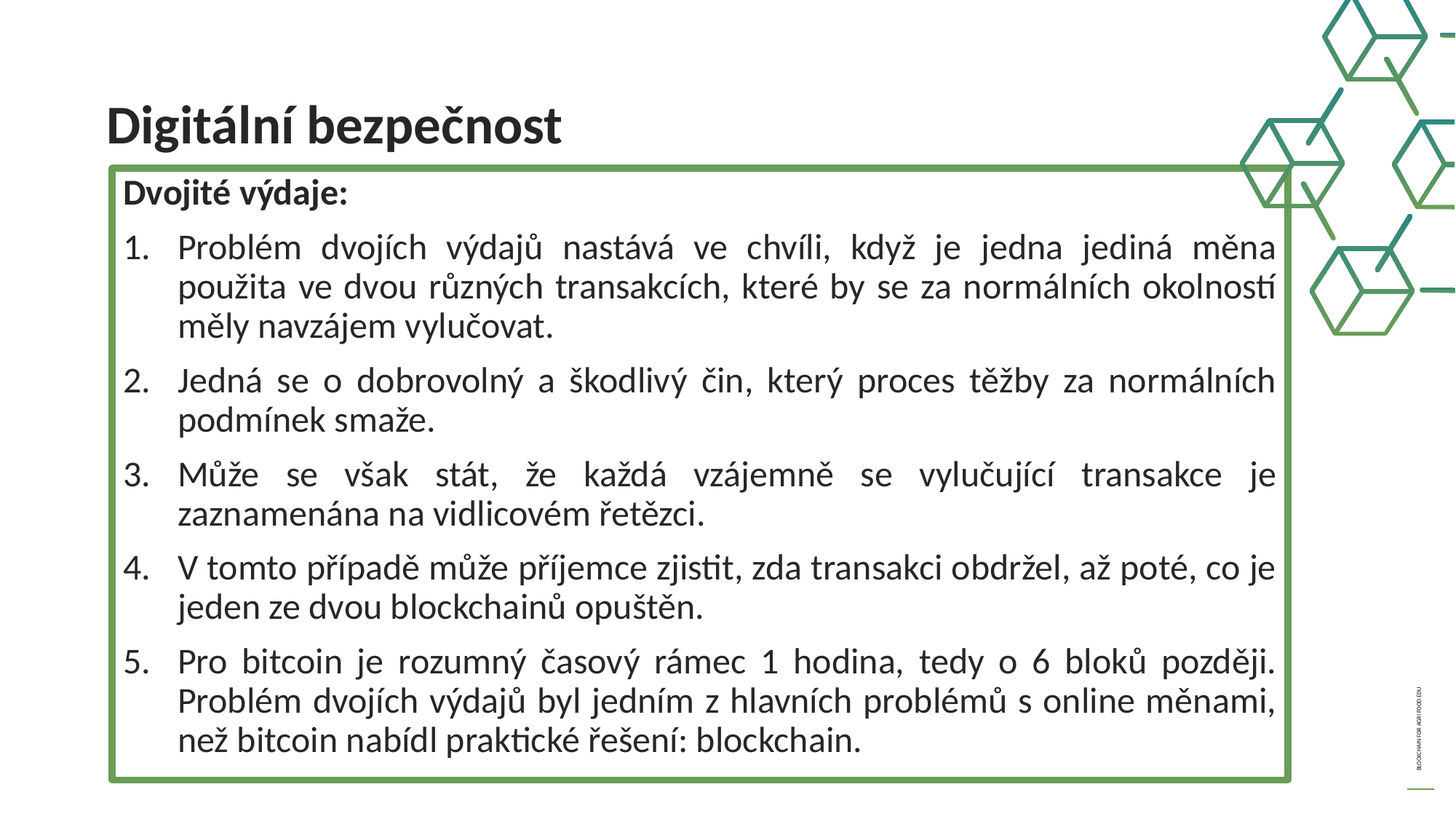

Digitální bezpečnost
Dvojité výdaje:
Problém dvojích výdajů nastává ve chvíli, když je jedna jediná měna použita ve dvou různých transakcích, které by se za normálních okolností měly navzájem vylučovat.
Jedná se o dobrovolný a škodlivý čin, který proces těžby za normálních podmínek smaže.
Může se však stát, že každá vzájemně se vylučující transakce je zaznamenána na vidlicovém řetězci.
V tomto případě může příjemce zjistit, zda transakci obdržel, až poté, co je jeden ze dvou blockchainů opuštěn.
Pro bitcoin je rozumný časový rámec 1 hodina, tedy o 6 bloků později. Problém dvojích výdajů byl jedním z hlavních problémů s online měnami, než bitcoin nabídl praktické řešení: blockchain.